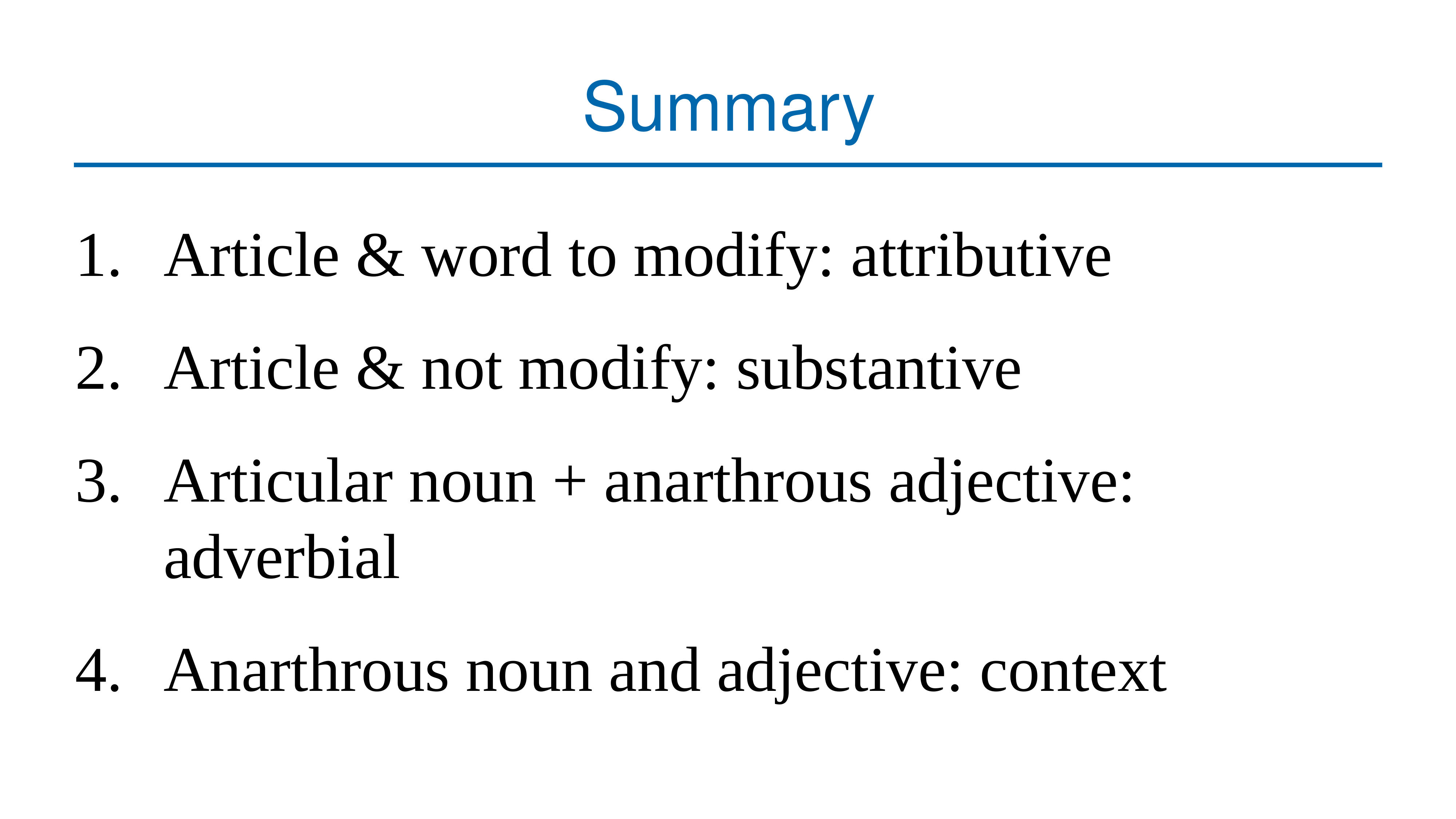

# Summary
Article & word to modify: attributive
Article & not modify: substantive
Articular noun + anarthrous adjective: adverbial
Anarthrous noun and adjective: context